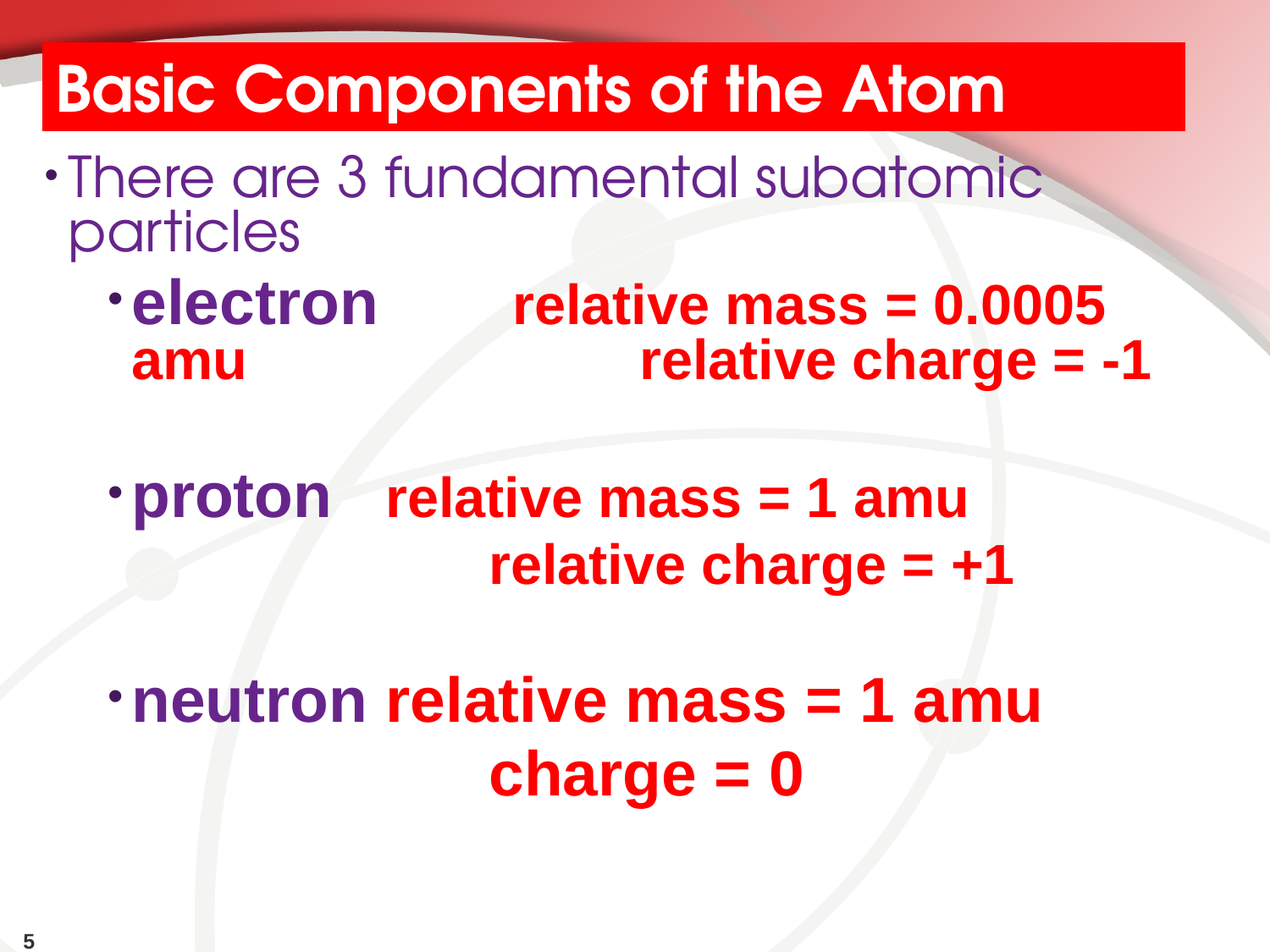

# Basic Components of the Atom
There are 3 fundamental subatomic particles
electron 	relative mass = 0.0005 amu				relative charge = -1

proton 	relative mass = 1 amu
			relative charge = +1

neutron 	relative mass = 1 amu
			charge = 0
5